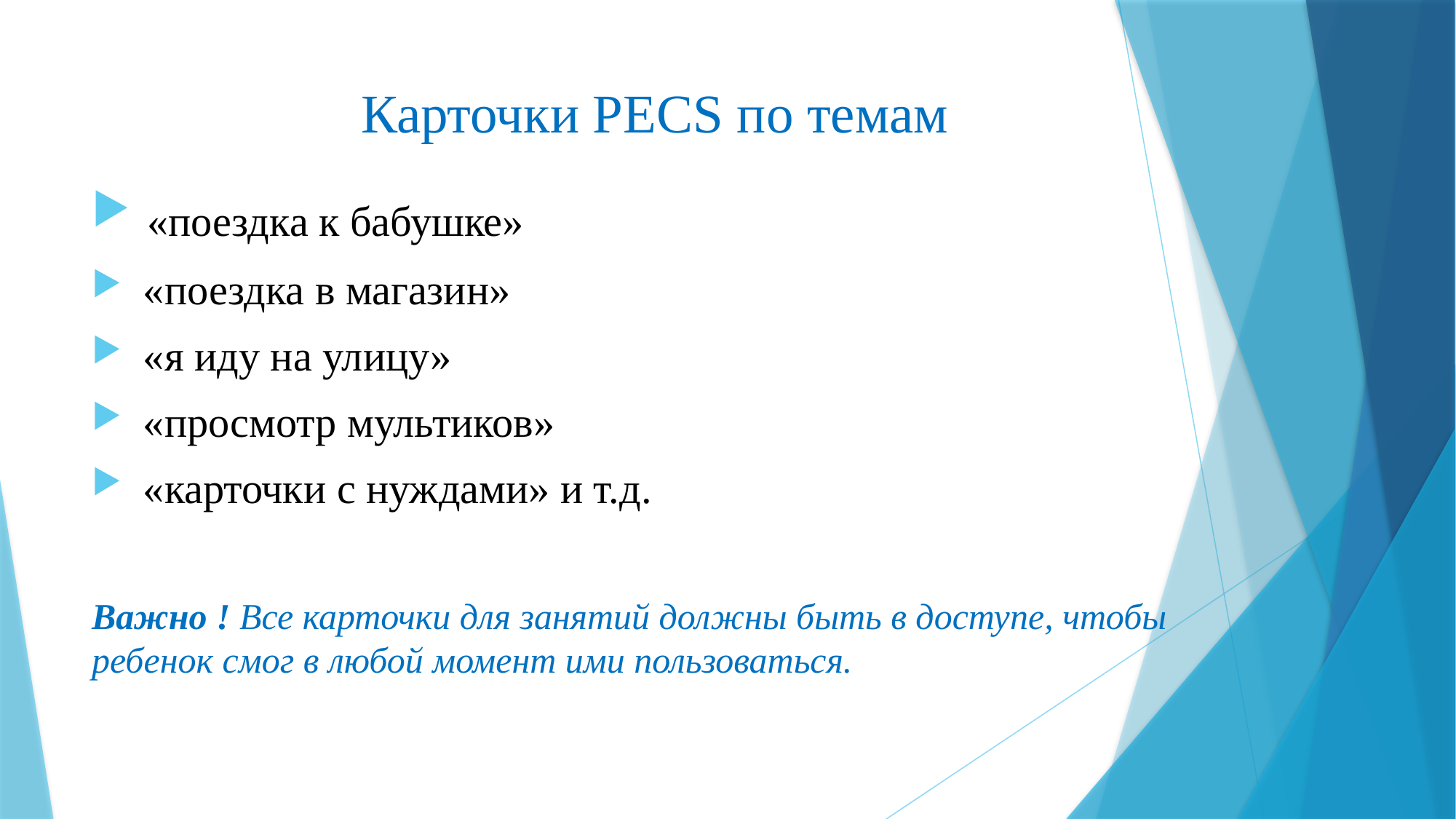

# Карточки PECS по темам
 «поездка к бабушке»
 «поездка в магазин»
 «я иду на улицу»
 «просмотр мультиков»
 «карточки с нуждами» и т.д.

Важно ! Все карточки для занятий должны быть в доступе, чтобы ребенок смог в любой момент ими пользоваться.